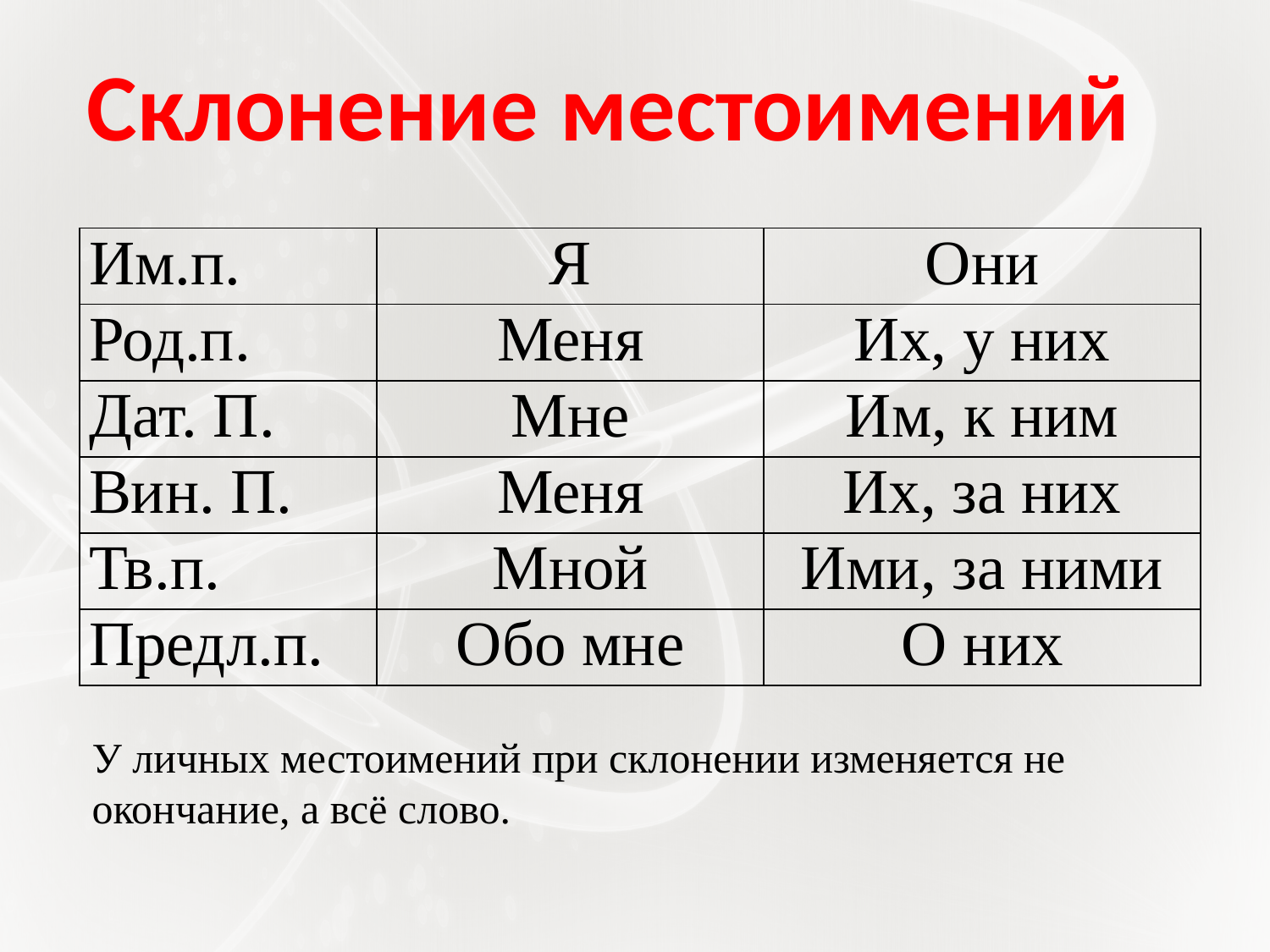

Склонение местоимений
| Им.п. | Я | Они |
| --- | --- | --- |
| Род.п. | Меня | Их, у них |
| Дат. П. | Мне | Им, к ним |
| Вин. П. | Меня | Их, за них |
| Тв.п. | Мной | Ими, за ними |
| Предл.п. | Обо мне | О них |
У личных местоимений при склонении изменяется не окончание, а всё слово.